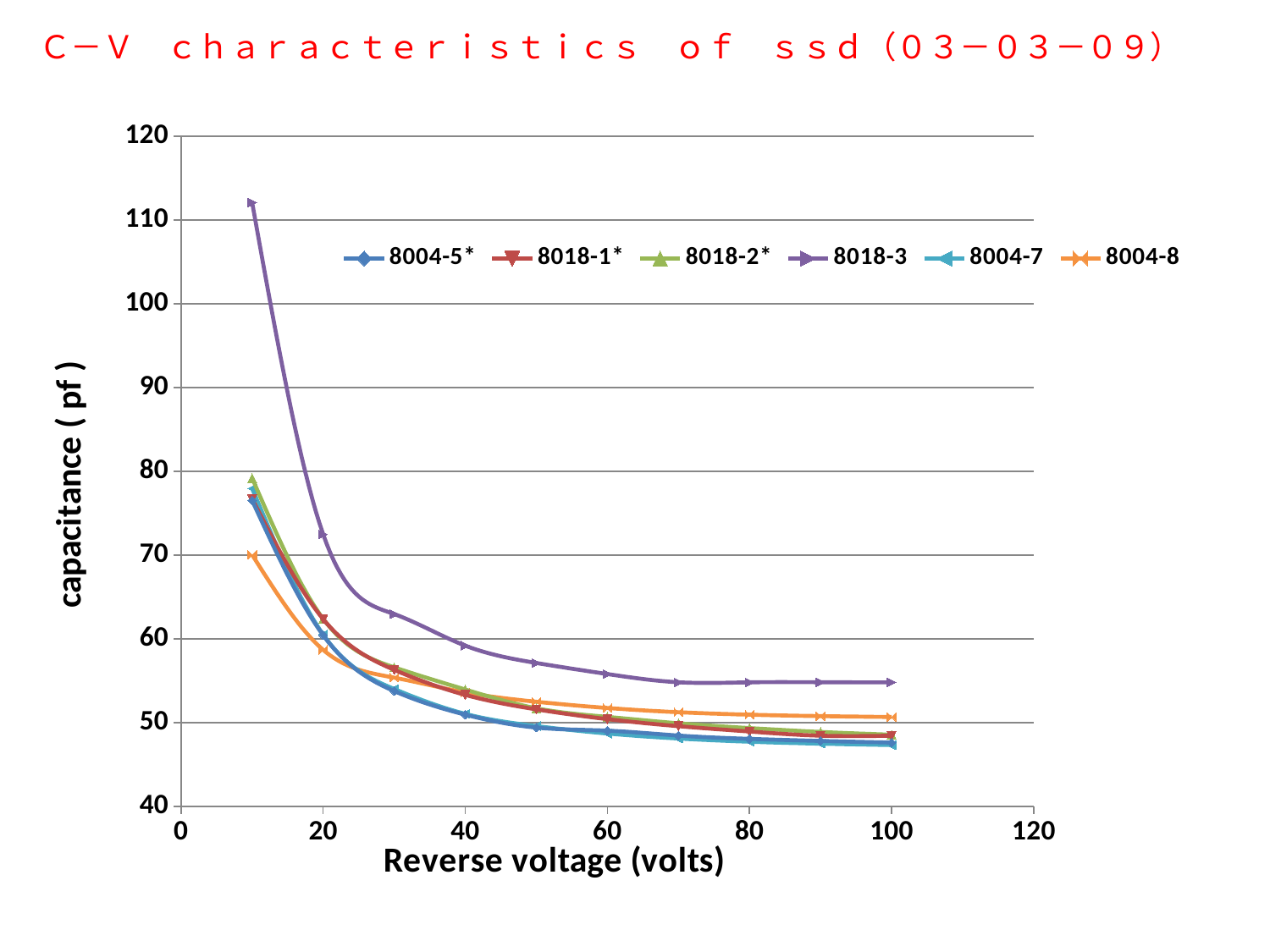

Ｃ－Ｖ　ｃｈａｒａｃｔｅｒｉｓｔｉｃｓ　ｏｆ　ｓｓｄ（０３－０３－０９）

### Chart

| Category |  |  |  |  |  |  |
|---|---|---|---|---|---|---|